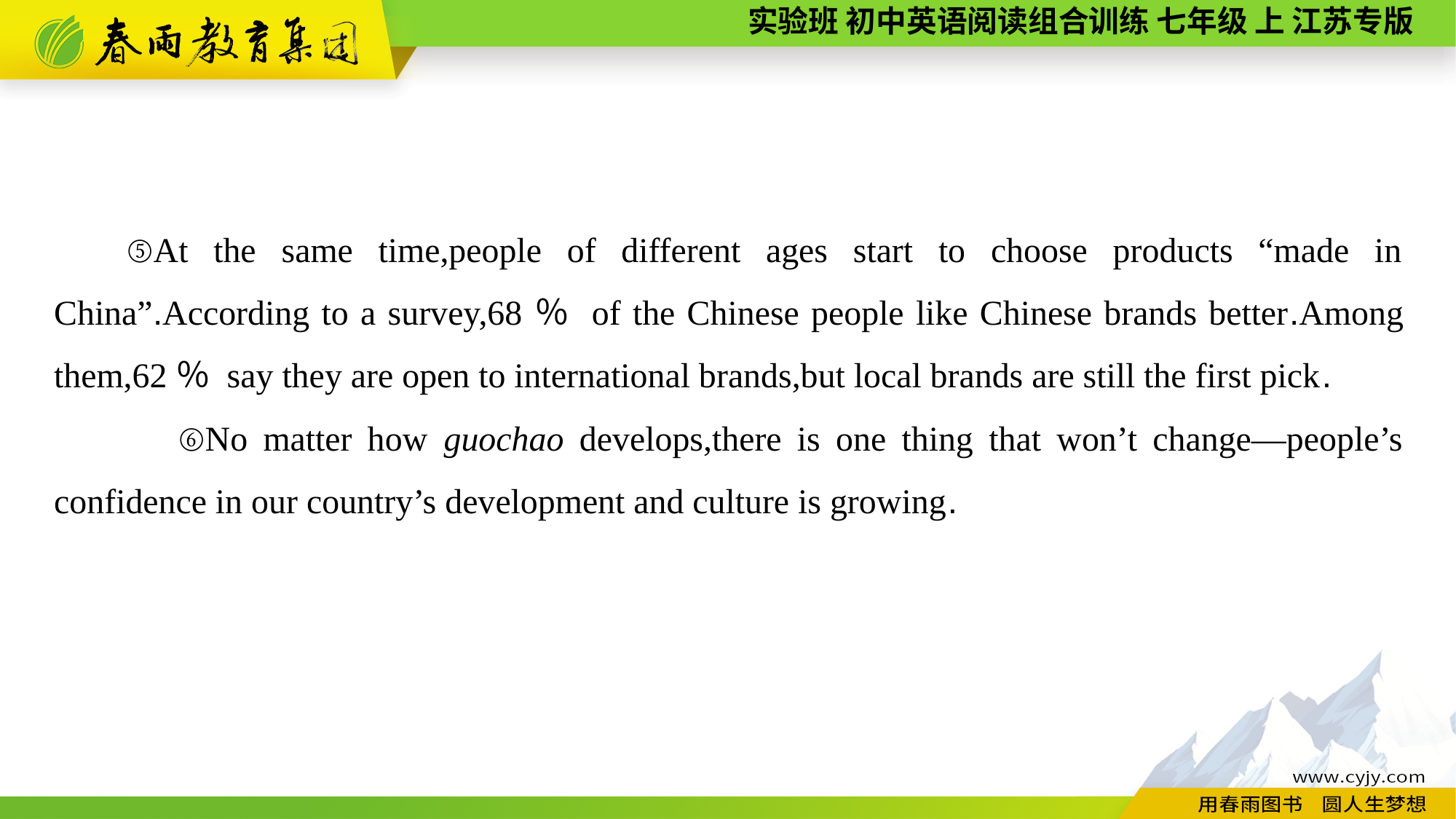

⑤At the same time,people of different ages start to choose products “made in China”.According to a survey,68％ of the Chinese people like Chinese brands better.Among them,62％ say they are open to international brands,but local brands are still the first pick.
        ⑥No matter how guochao develops,there is one thing that won’t change—people’s confidence in our country’s development and culture is growing.